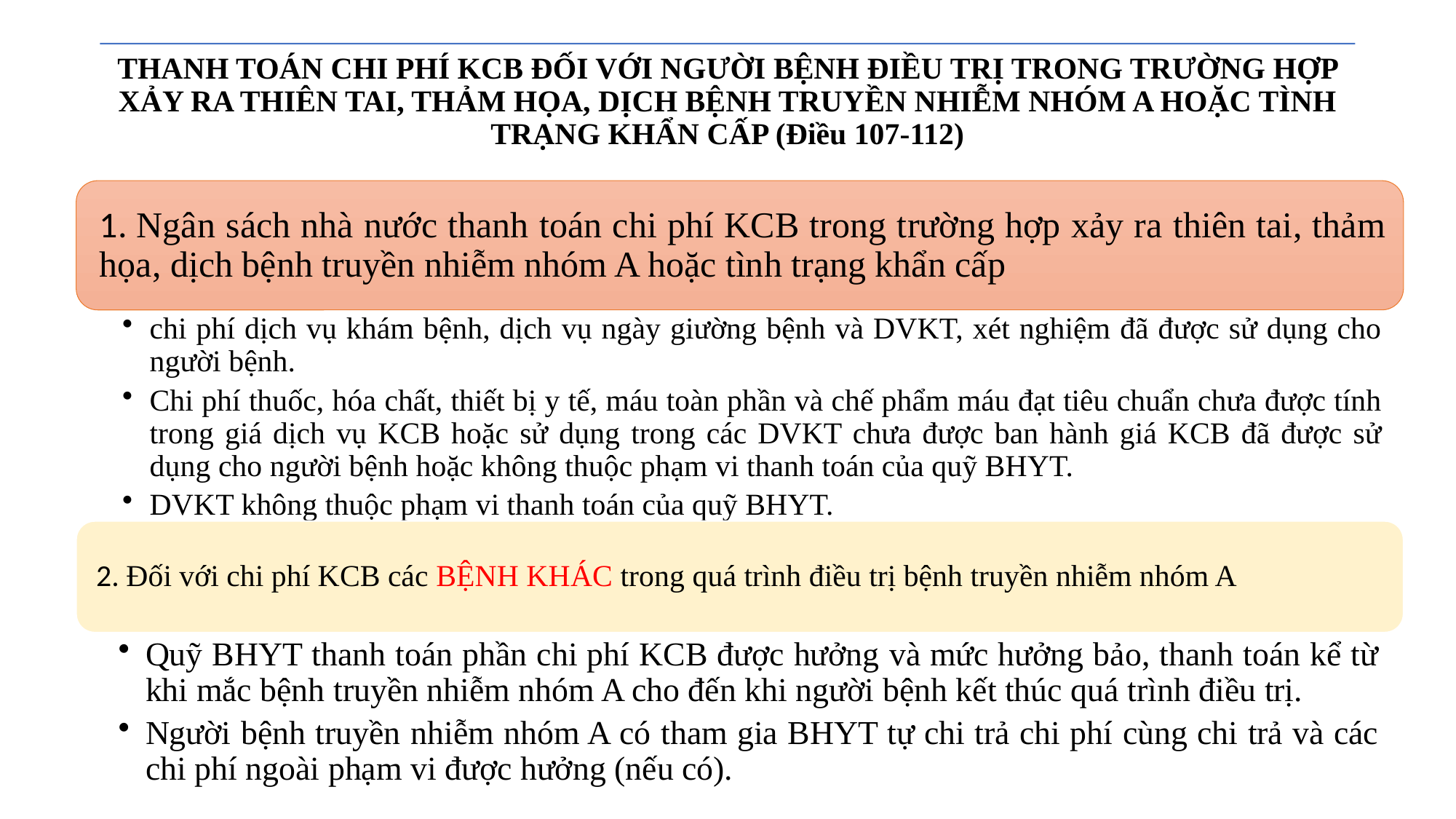

THANH TOÁN CHI PHÍ KCB ĐỐI VỚI NGƯỜI BỆNH ĐIỀU TRỊ TRONG TRƯỜNG HỢP XẢY RA THIÊN TAI, THẢM HỌA, DỊCH BỆNH TRUYỀN NHIỄM NHÓM A HOẶC TÌNH TRẠNG KHẨN CẤP (Điều 107-112)
1. Ngân sách nhà nước thanh toán chi phí KCB trong trường hợp xảy ra thiên tai, thảm họa, dịch bệnh truyền nhiễm nhóm A hoặc tình trạng khẩn cấp
chi phí dịch vụ khám bệnh, dịch vụ ngày giường bệnh và DVKT, xét nghiệm đã được sử dụng cho người bệnh.
Chi phí thuốc, hóa chất, thiết bị y tế, máu toàn phần và chế phẩm máu đạt tiêu chuẩn chưa được tính trong giá dịch vụ KCB hoặc sử dụng trong các DVKT chưa được ban hành giá KCB đã được sử dụng cho người bệnh hoặc không thuộc phạm vi thanh toán của quỹ BHYT.
DVKT không thuộc phạm vi thanh toán của quỹ BHYT.
2. Đối với chi phí KCB các BỆNH KHÁC trong quá trình điều trị bệnh truyền nhiễm nhóm A
Quỹ BHYT thanh toán phần chi phí KCB được hưởng và mức hưởng bảo, thanh toán kể từ khi mắc bệnh truyền nhiễm nhóm A cho đến khi người bệnh kết thúc quá trình điều trị.
Người bệnh truyền nhiễm nhóm A có tham gia BHYT tự chi trả chi phí cùng chi trả và các chi phí ngoài phạm vi được hưởng (nếu có).